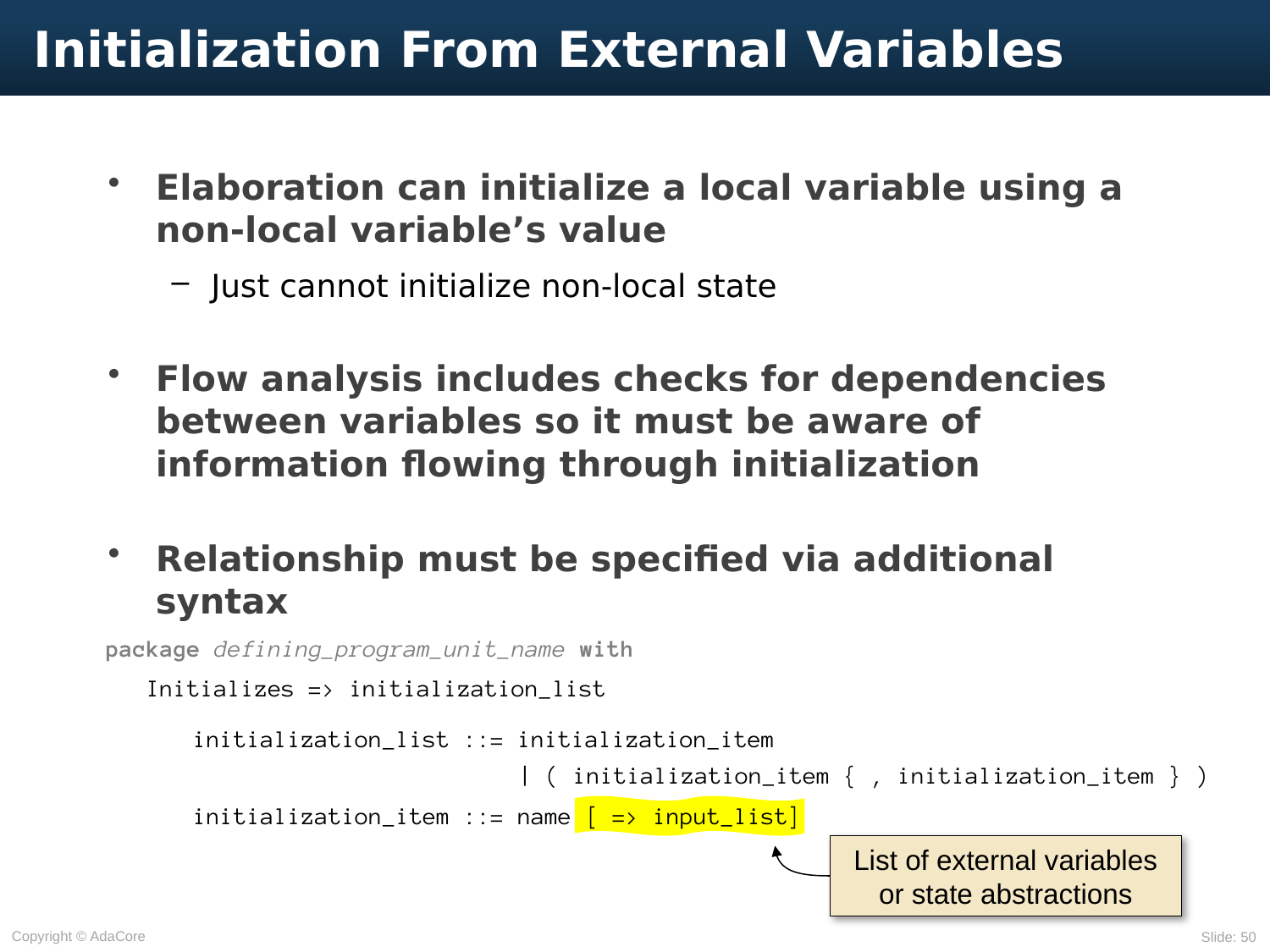

# Initialization From External Variables
Elaboration can initialize a local variable using a non-local variable’s value
Just cannot initialize non-local state
Flow analysis includes checks for dependencies between variables so it must be aware of information flowing through initialization
Relationship must be specified via additional syntax
package defining_program_unit_name with
   Initializes => initialization_list
	initialization_list ::= initialization_item
		| ( initialization_item { , initialization_item } )
	initialization_item ::= name [ => input_list]

List of external variables or state abstractions